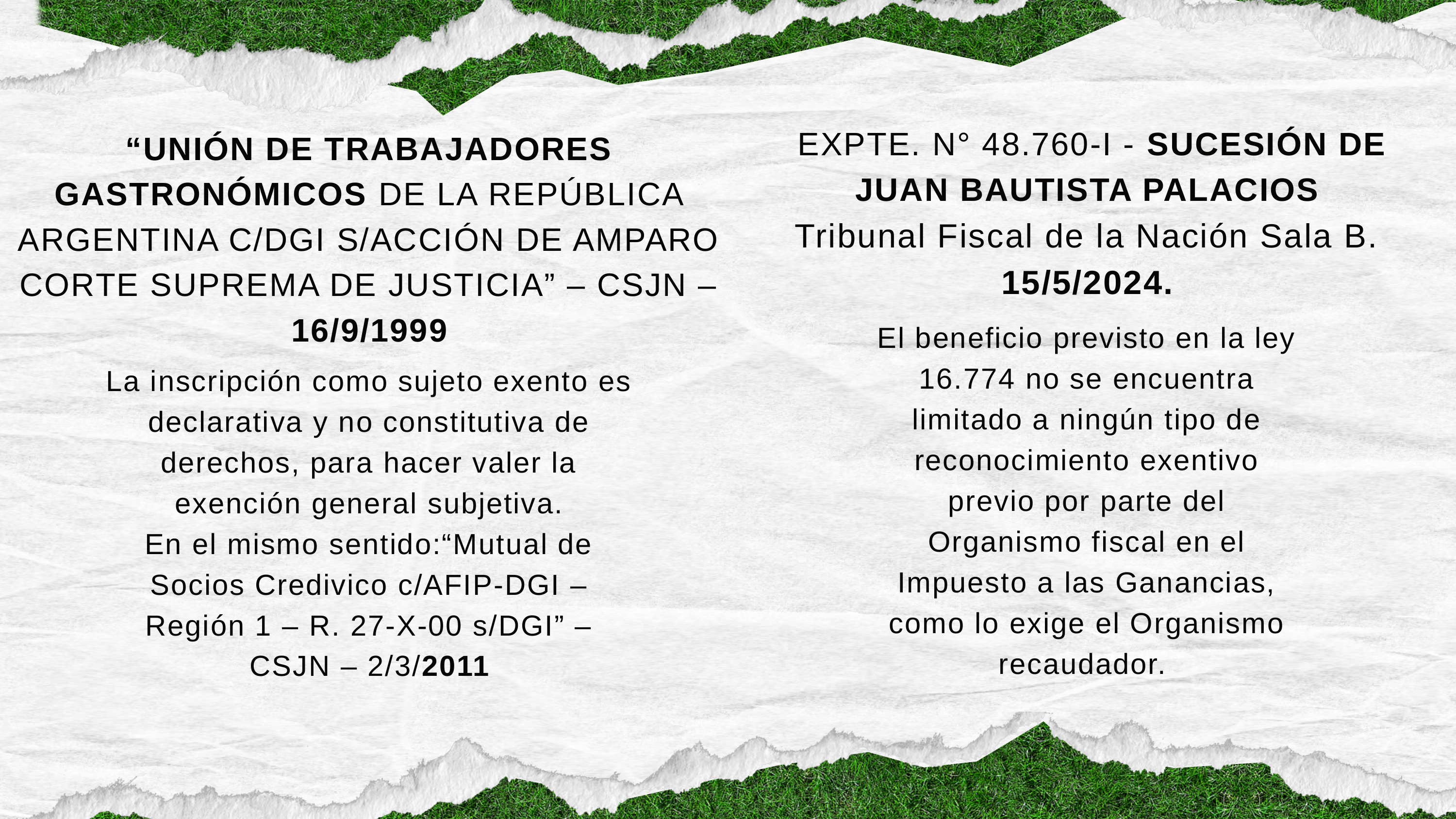

EXPTE. N° 48.760-I - SUCESIÓN DE JUAN BAUTISTA PALACIOS
Tribunal Fiscal de la Nación Sala B. 15/5/2024.

“UNIÓN DE TRABAJADORES GASTRONÓMICOS DE LA REPÚBLICA ARGENTINA C/DGI S/ACCIÓN DE AMPARO CORTE SUPREMA DE JUSTICIA” – CSJN – 16/9/1999

El beneficio previsto en la ley 16.774 no se encuentra limitado a ningún tipo de reconocimiento exentivo previo por parte del Organismo fiscal en el Impuesto a las Ganancias, como lo exige el Organismo recaudador.

La inscripción como sujeto exento es declarativa y no constitutiva de derechos, para hacer valer la exención general subjetiva.
En el mismo sentido:“Mutual de Socios Credivico c/AFIP-DGI – Región 1 – R. 27-X-00 s/DGI” – CSJN – 2/3/2011